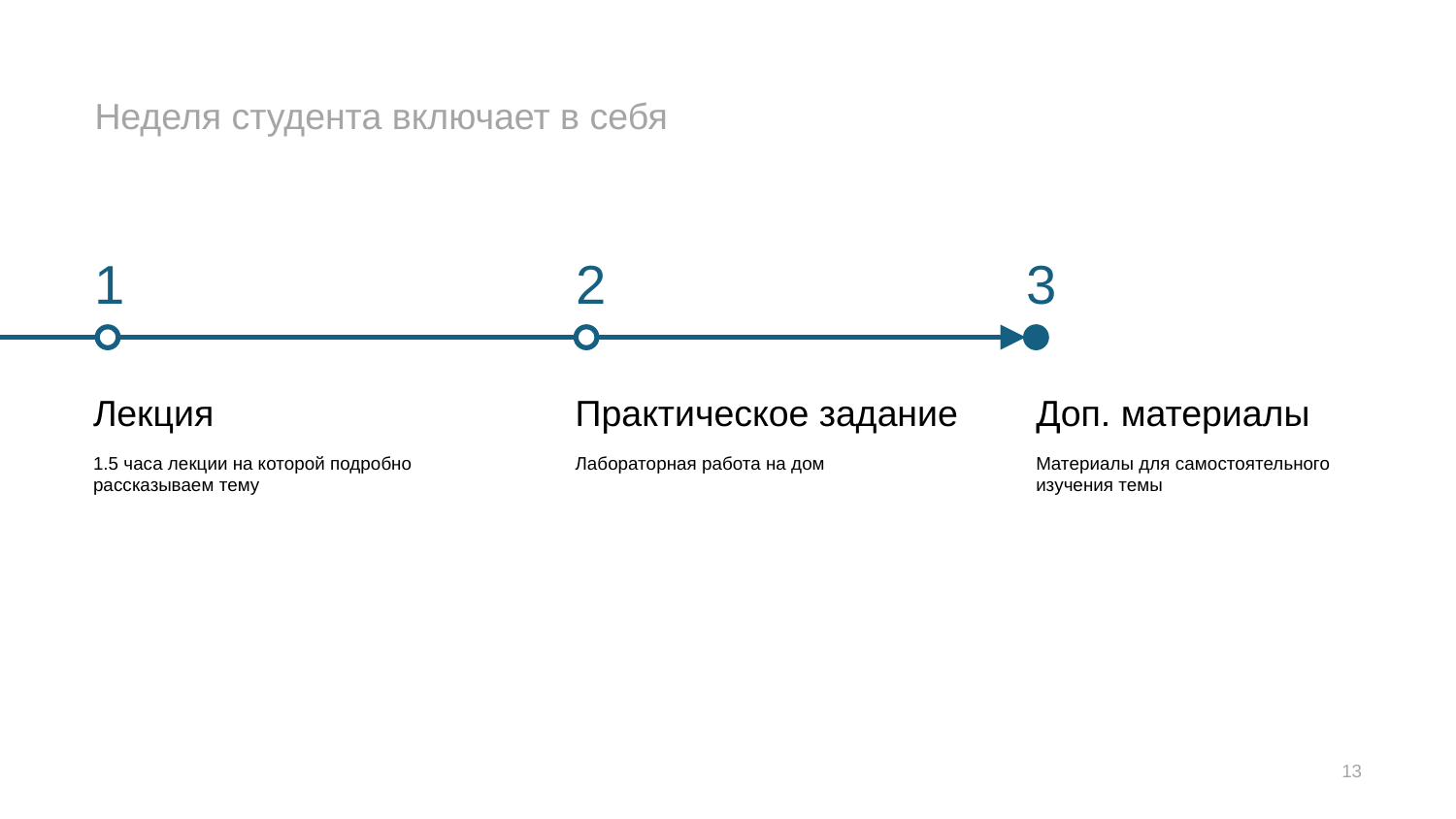

# Неделя студента включает в себя
2

Практическое задание
Лабораторная работа на дом
1
3

Лекция
1.5 часа лекции на которой подробно рассказываем тему
Доп. материалы
Материалы для самостоятельного изучения темы

13